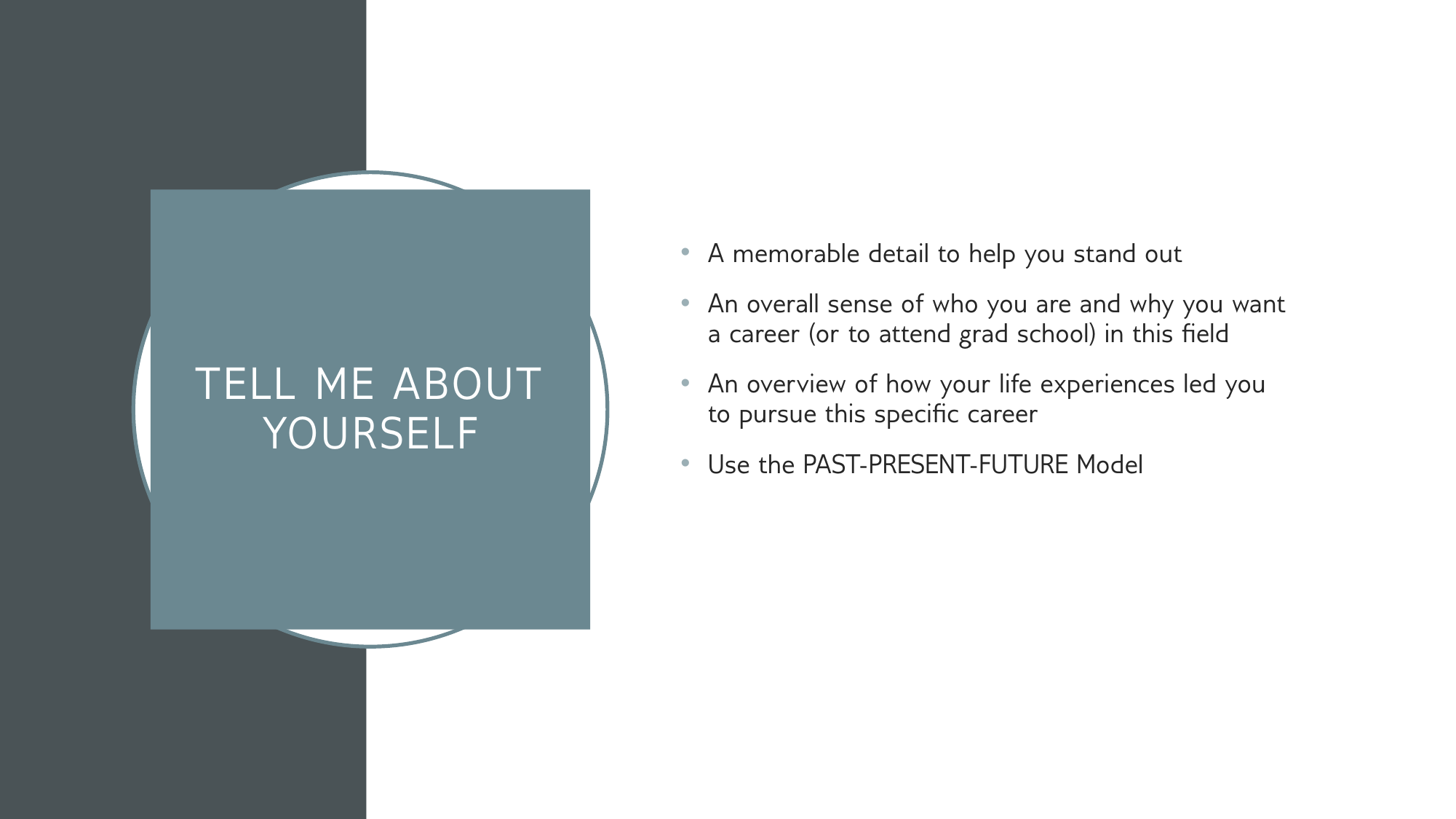

A memorable detail to help you stand out
An overall sense of who you are and why you want a career (or to attend grad school) in this field
An overview of how your life experiences led you to pursue this specific career
Use the PAST-PRESENT-FUTURE Model

# Tell me About Yourself